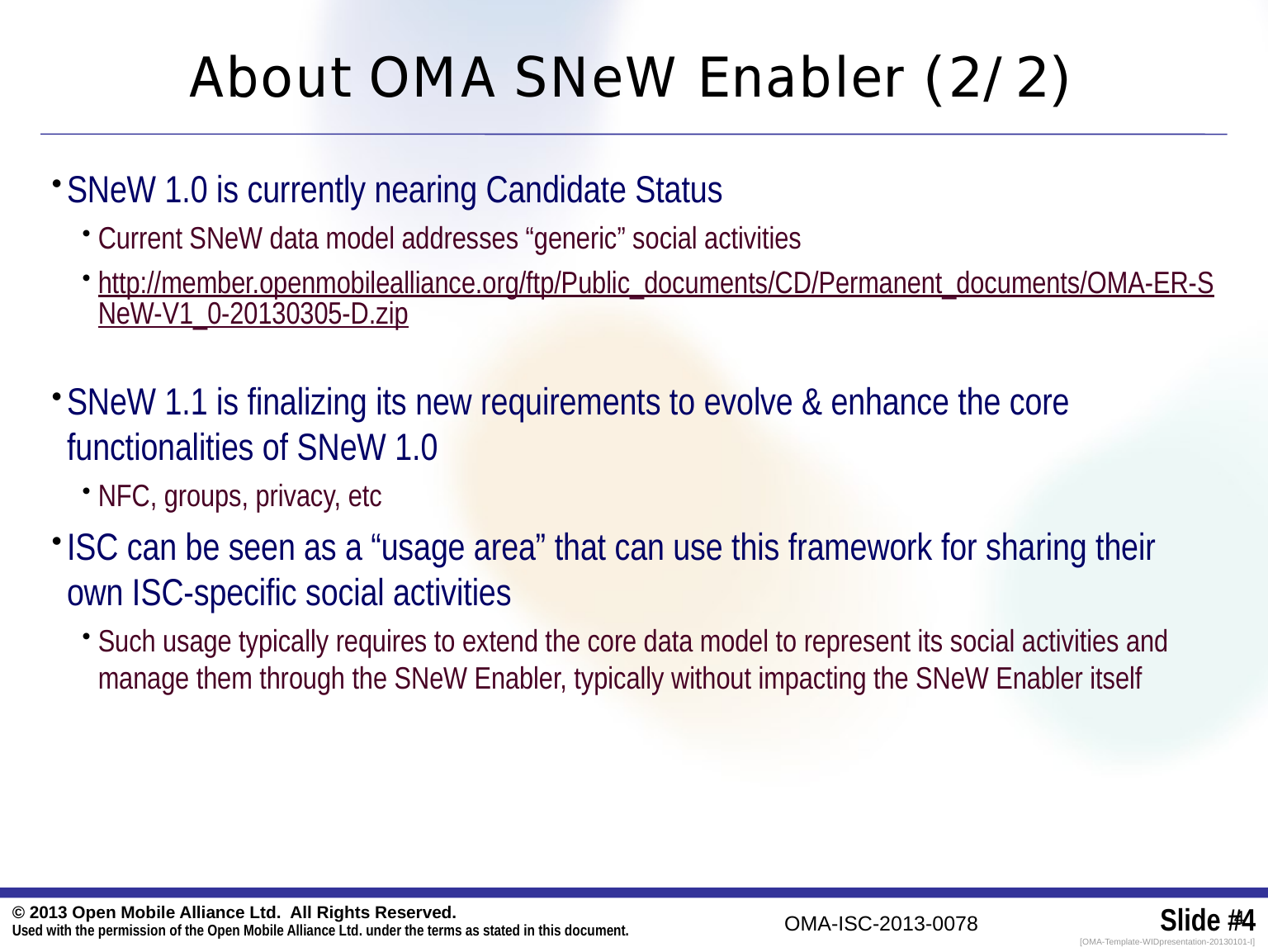

# About OMA SNeW Enabler (2/2)
SNeW 1.0 is currently nearing Candidate Status
Current SNeW data model addresses “generic” social activities
http://member.openmobilealliance.org/ftp/Public_documents/CD/Permanent_documents/OMA-ER-SNeW-V1_0-20130305-D.zip
SNeW 1.1 is finalizing its new requirements to evolve & enhance the core functionalities of SNeW 1.0
NFC, groups, privacy, etc
ISC can be seen as a “usage area” that can use this framework for sharing their own ISC-specific social activities
Such usage typically requires to extend the core data model to represent its social activities and manage them through the SNeW Enabler, typically without impacting the SNeW Enabler itself
4